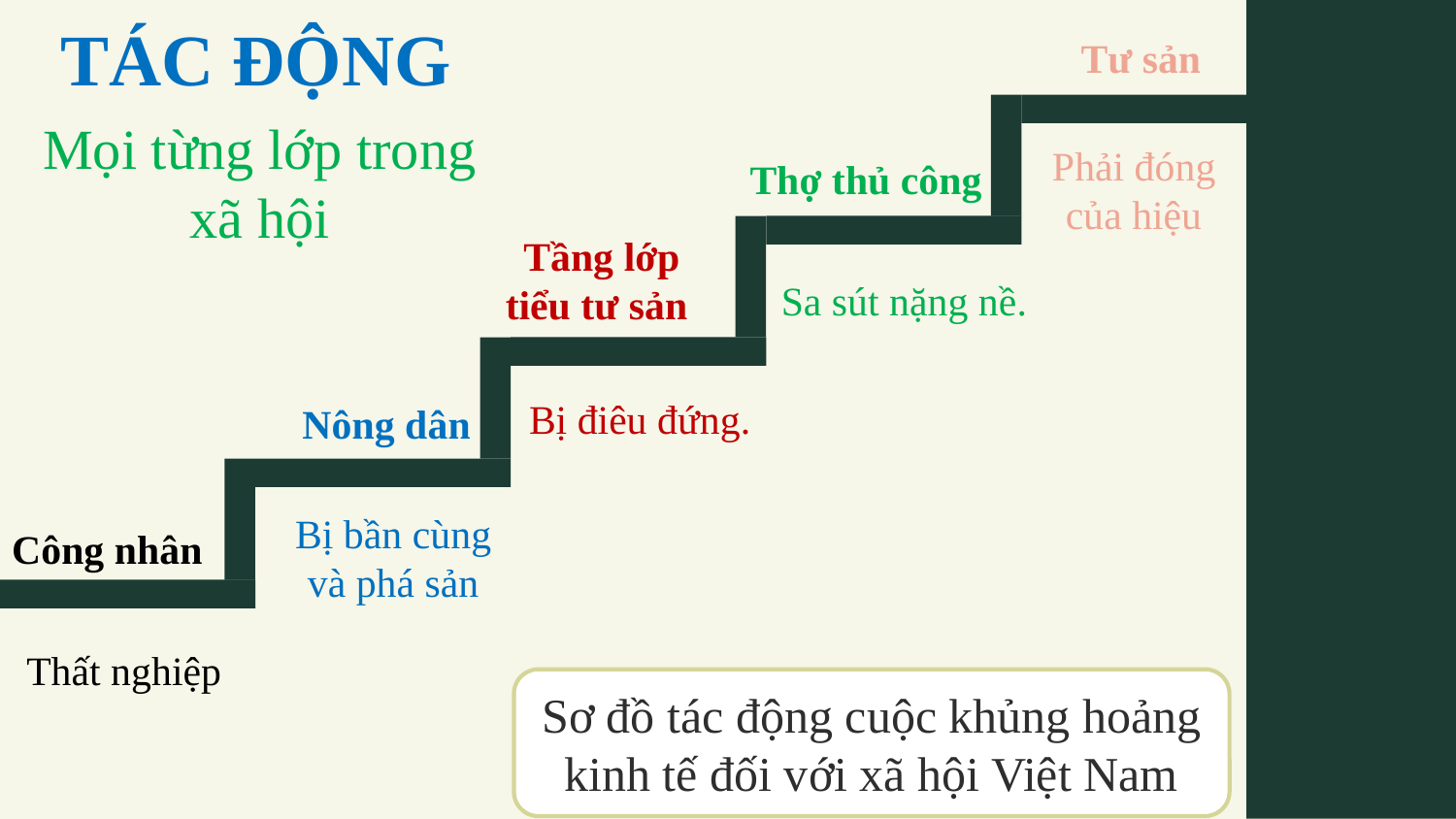

TÁC ĐỘNG
Tư sản

Mọi từng lớp trong xã hội
Phải đóng của hiệu
Thợ thủ công

Tầng lớp tiểu tư sản
Sa sút nặng nề.

Bị điêu đứng.
Nông dân

Bị bần cùng và phá sản
Công nhân

Thất nghiệp
Sơ đồ tác động cuộc khủng hoảng kinh tế đối với xã hội Việt Nam